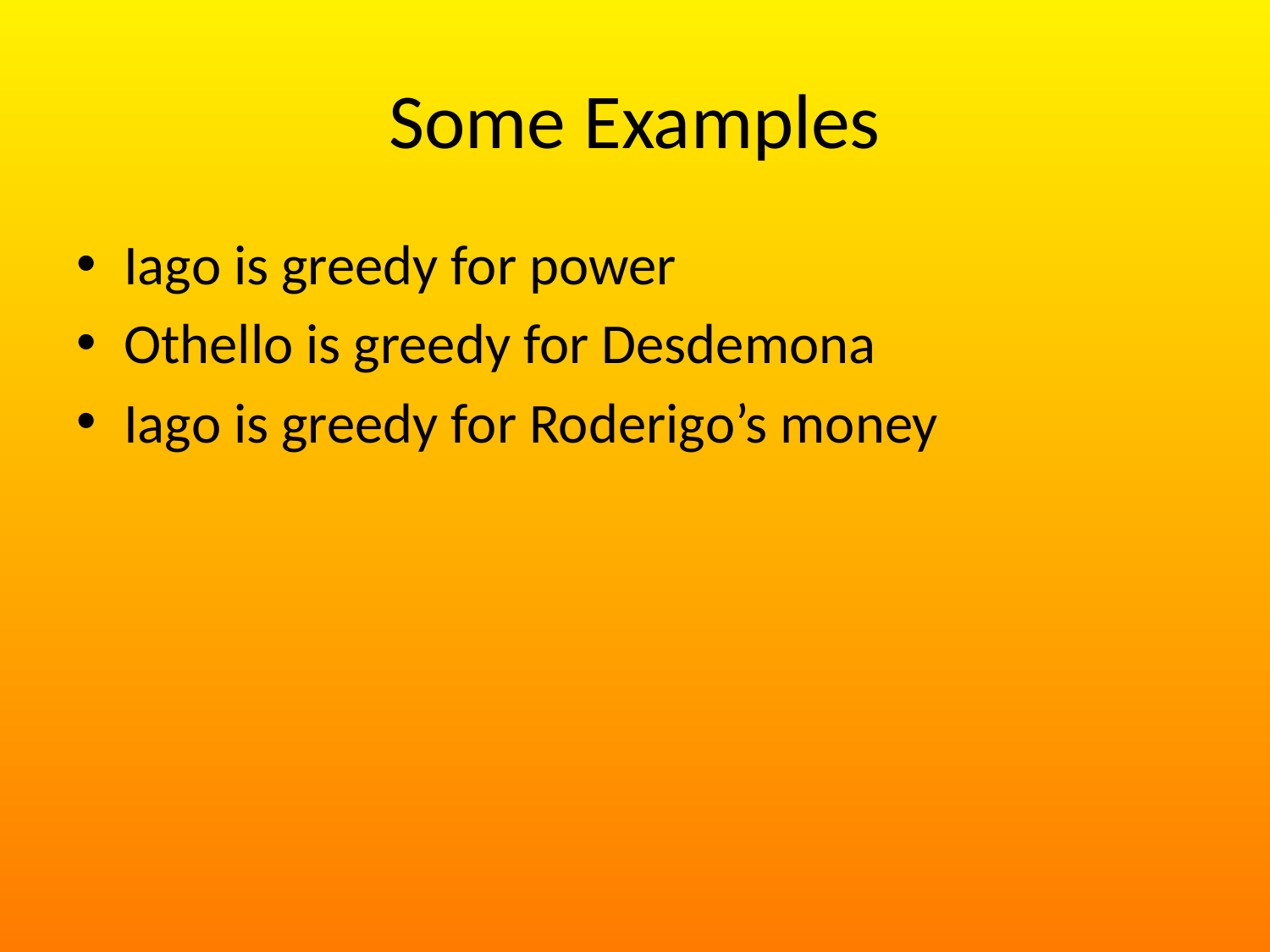

# Some Examples
Iago is greedy for power
Othello is greedy for Desdemona
Iago is greedy for Roderigo’s money